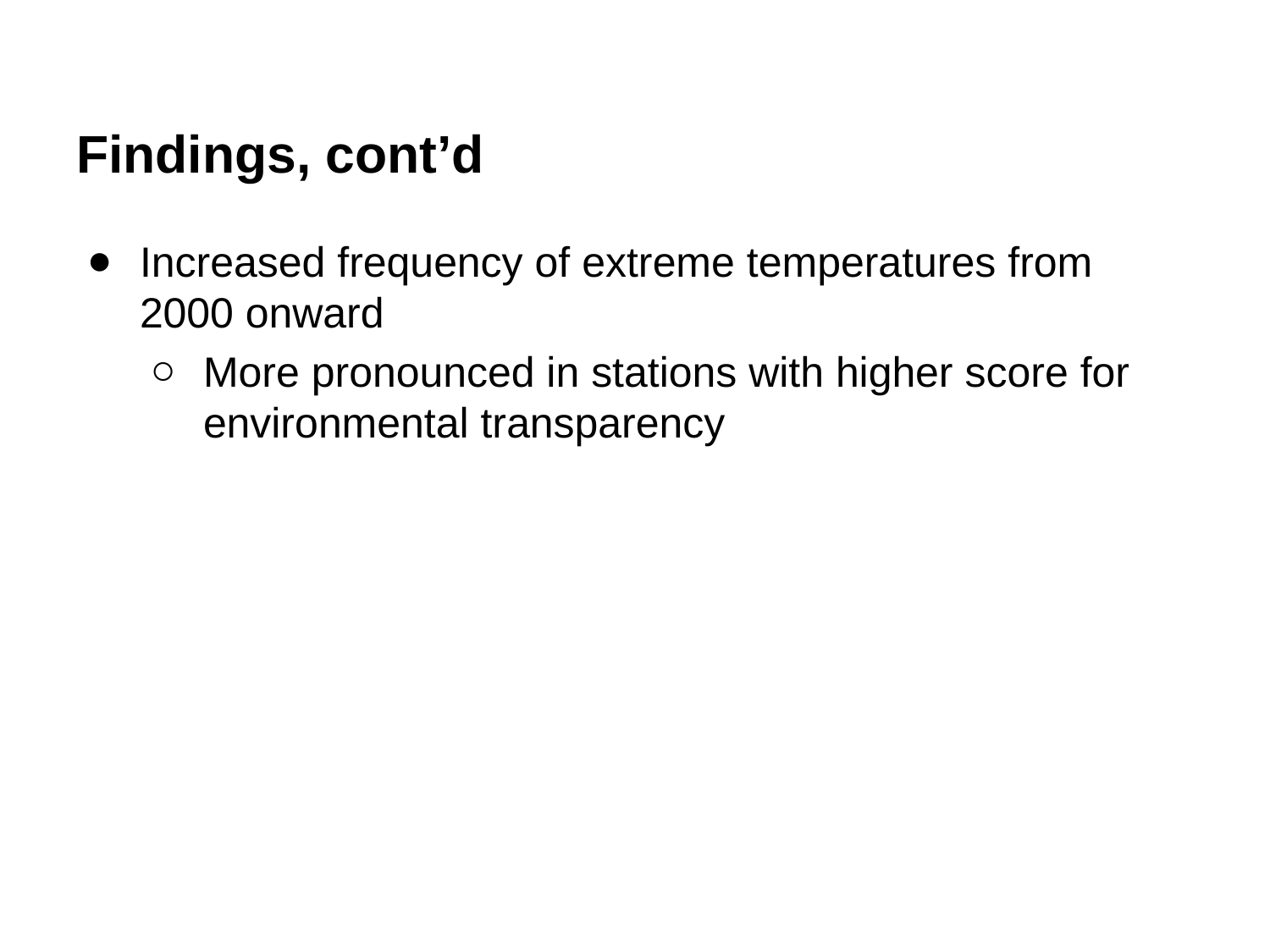

# Findings, cont’d
Increased frequency of extreme temperatures from 2000 onward
More pronounced in stations with higher score for environmental transparency